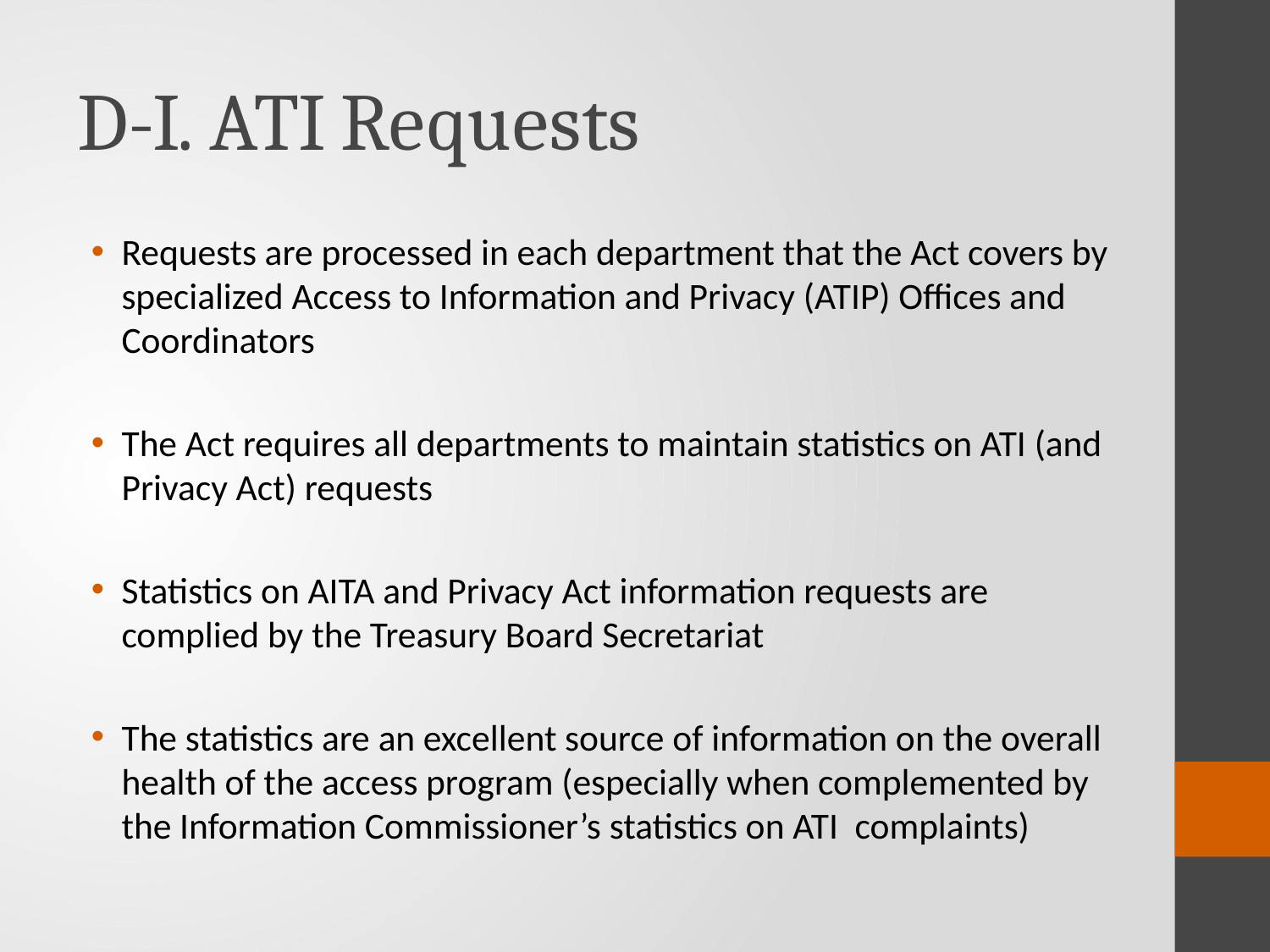

# D-I. ATI Requests
Requests are processed in each department that the Act covers by specialized Access to Information and Privacy (ATIP) Offices and Coordinators

The Act requires all departments to maintain statistics on ATI (and Privacy Act) requests

Statistics on AITA and Privacy Act information requests are complied by the Treasury Board Secretariat

The statistics are an excellent source of information on the overall health of the access program (especially when complemented by the Information Commissioner’s statistics on ATI  complaints)